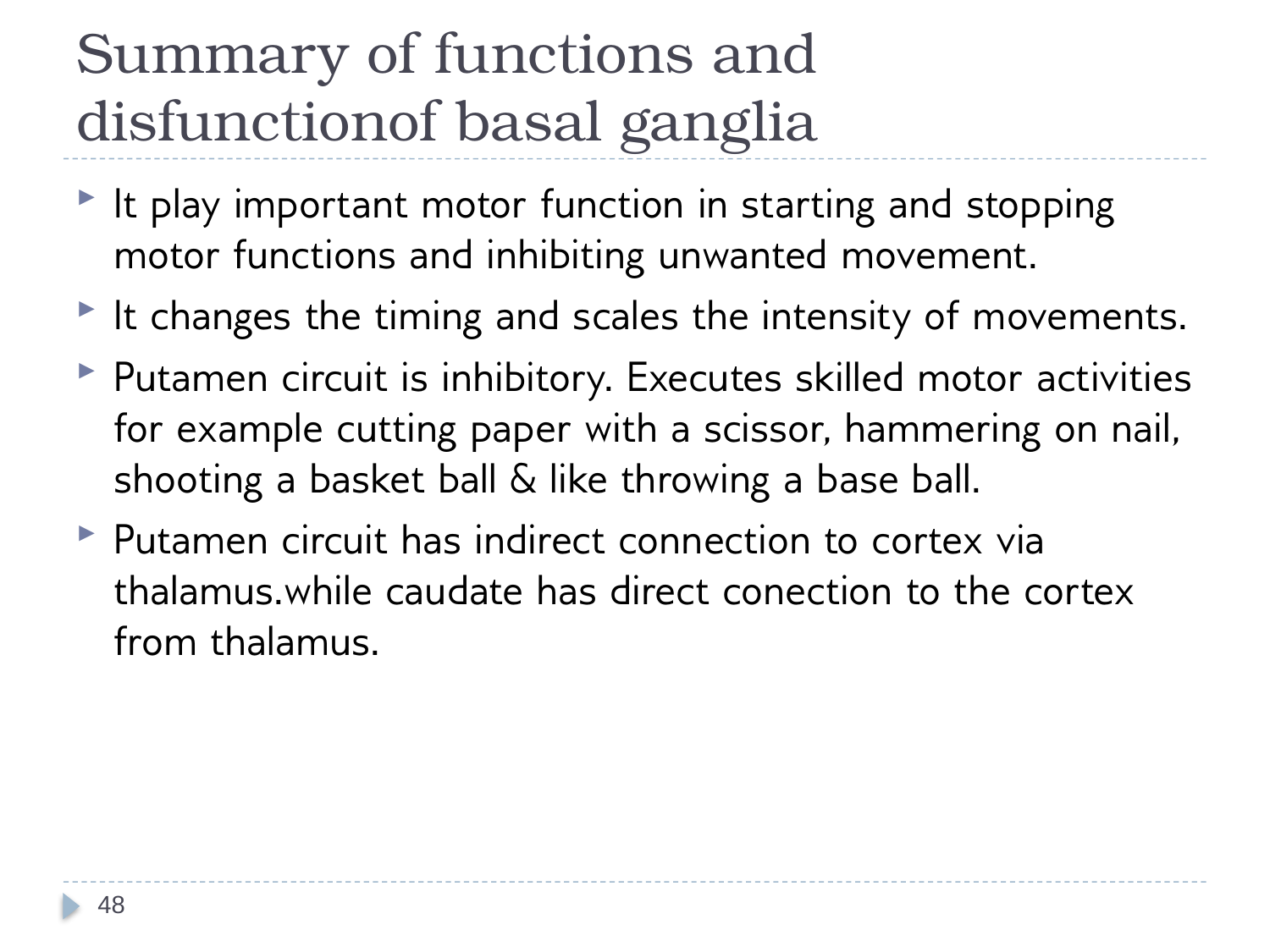

# Summary of functions and disfunctionof basal ganglia
It play important motor function in starting and stopping motor functions and inhibiting unwanted movement.
It changes the timing and scales the intensity of movements.
Putamen circuit is inhibitory. Executes skilled motor activities for example cutting paper with a scissor, hammering on nail, shooting a basket ball & like throwing a base ball.
Putamen circuit has indirect connection to cortex via thalamus.while caudate has direct conection to the cortex from thalamus.
48